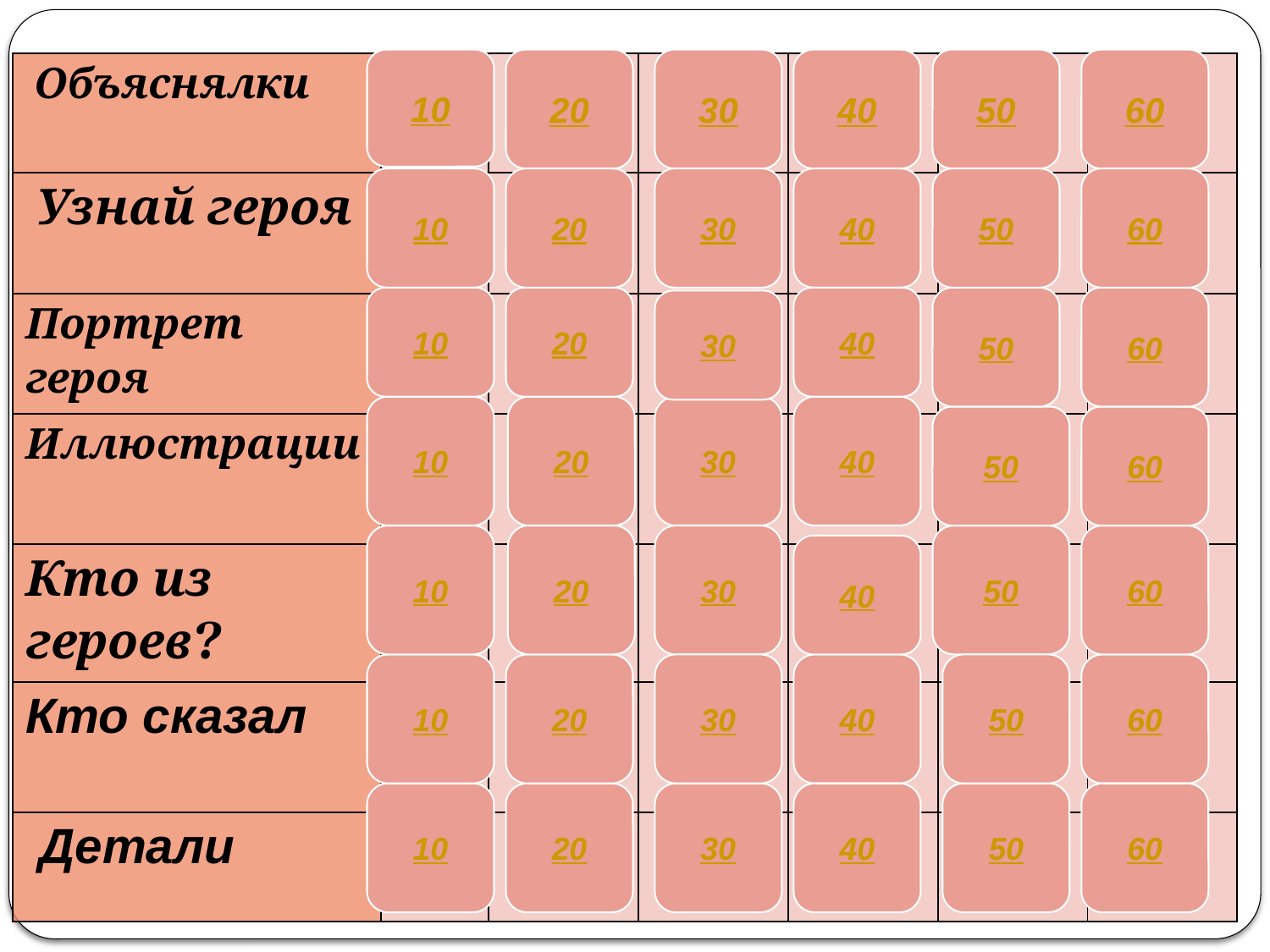

10
20
30
40
50
60
| Объяснялки |  |  |  |  |  |  |
| --- | --- | --- | --- | --- | --- | --- |
| Узнай героя |  |  |  |  |  |  |
| Портрет героя |  |  |  |  |  |  |
| Иллюстрации |  |  |  |  |  |  |
| Кто из героев? |  |  |  |  |  |  |
| Кто сказал |  |  |  |  |  |  |
| Детали |  |  |  |  |  |  |
10
20
30
40
50
60
10
20
40
50
60
30
10
20
30
40
50
60
10
20
30
50
60
40
10
20
30
40
50
60
10
20
30
40
50
60